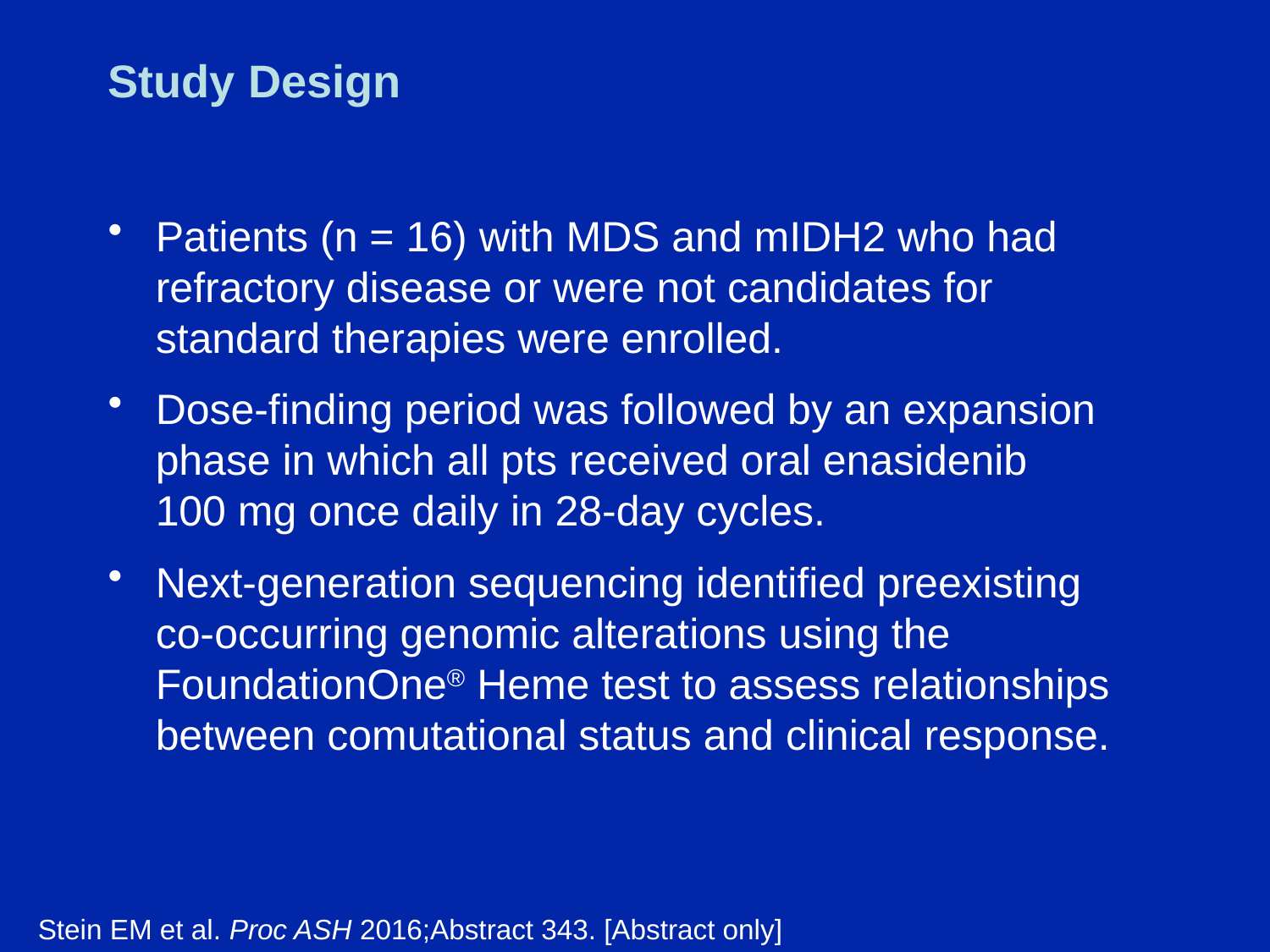

# Study Design
Patients (n = 16) with MDS and mIDH2 who had refractory disease or were not candidates for standard therapies were enrolled.
Dose-finding period was followed by an expansion phase in which all pts received oral enasidenib
100 mg once daily in 28-day cycles.
Next-generation sequencing identified preexisting
co-occurring genomic alterations using the FoundationOne® Heme test to assess relationships between comutational status and clinical response.
Stein EM et al. Proc ASH 2016;Abstract 343. [Abstract only]